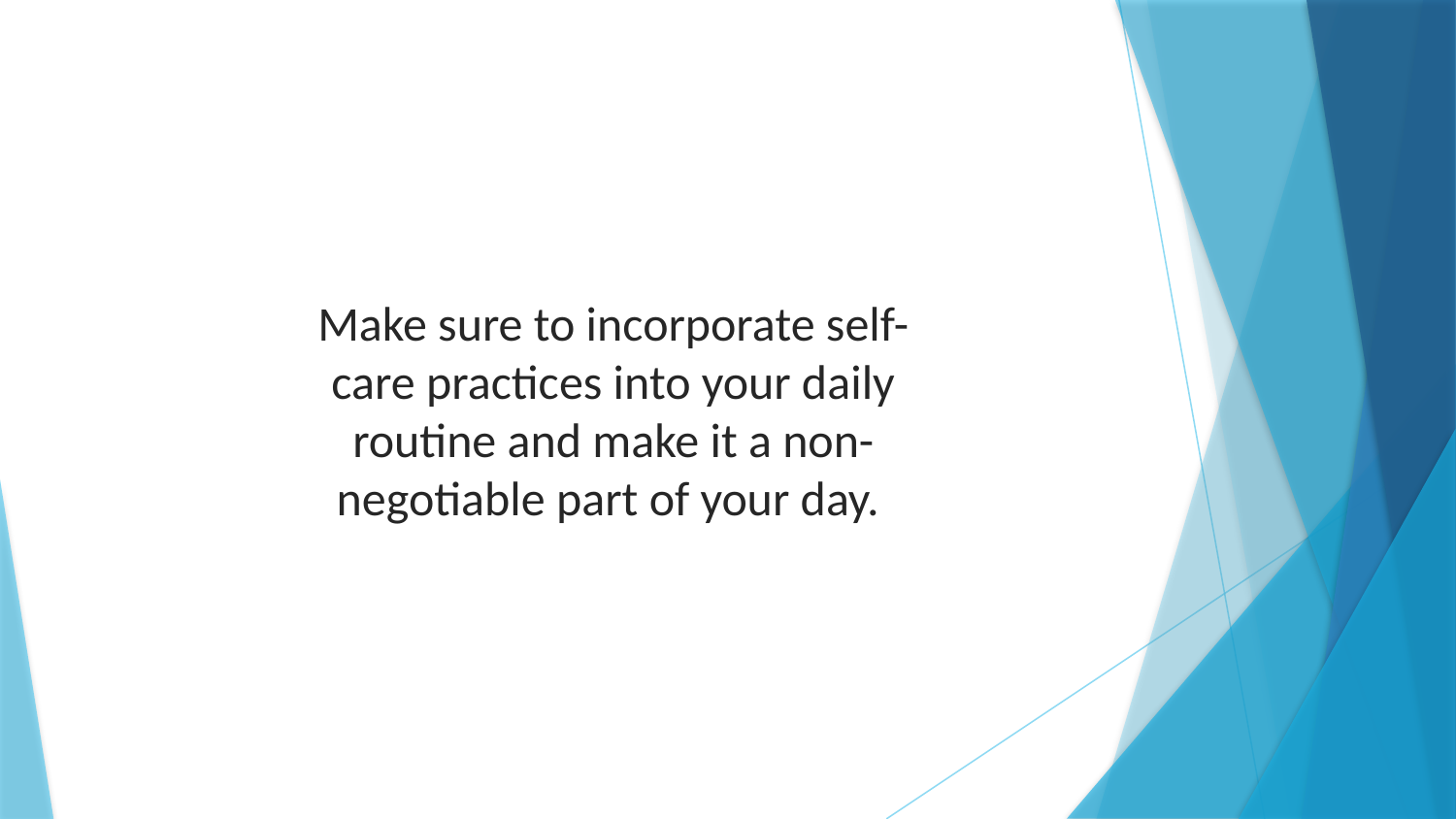

Make sure to incorporate self-care practices into your daily routine and make it a non-negotiable part of your day.